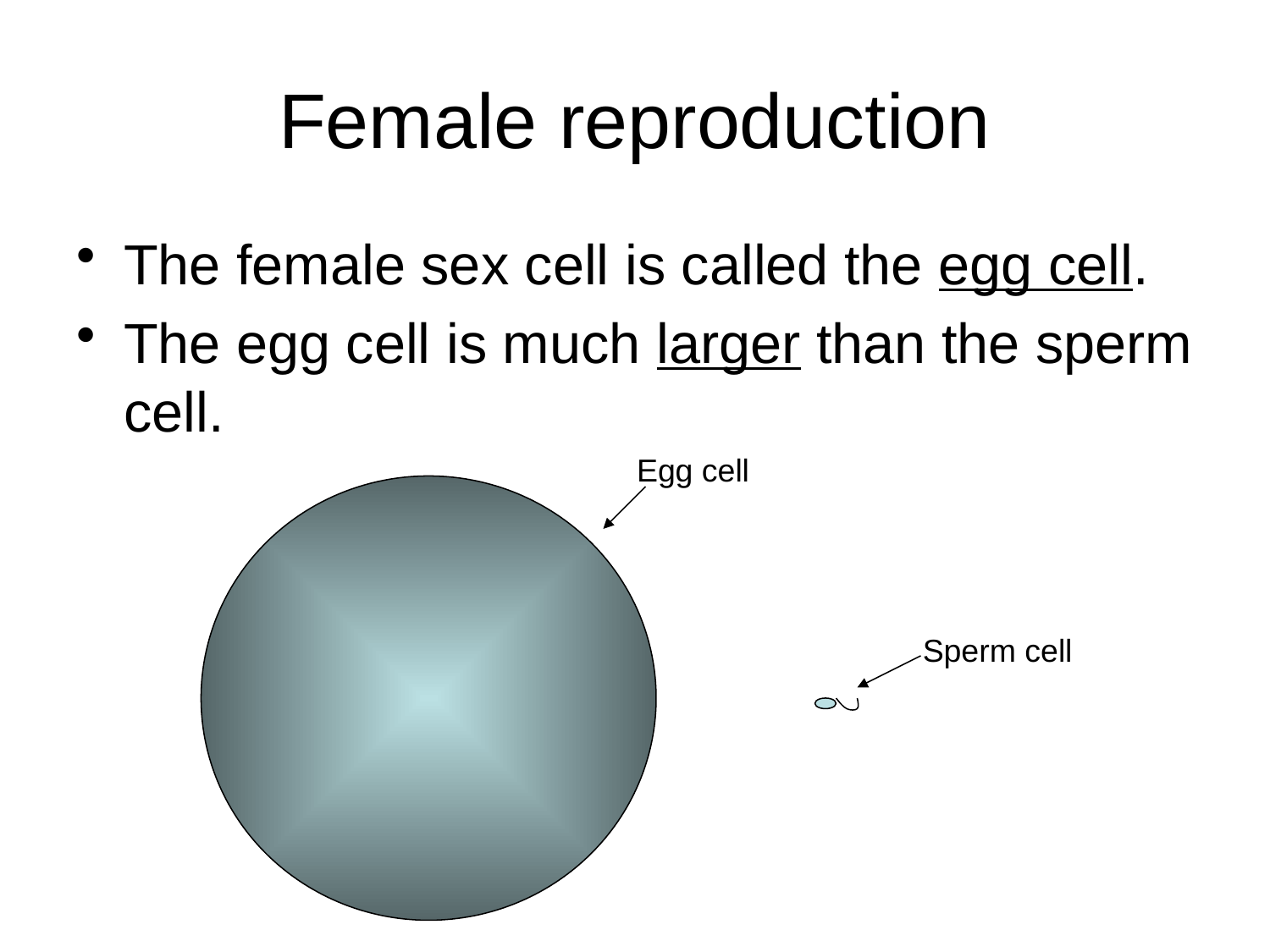

# Female reproduction
The female sex cell is called the egg cell.
The egg cell is much larger than the sperm cell.
Egg cell

Sperm cell